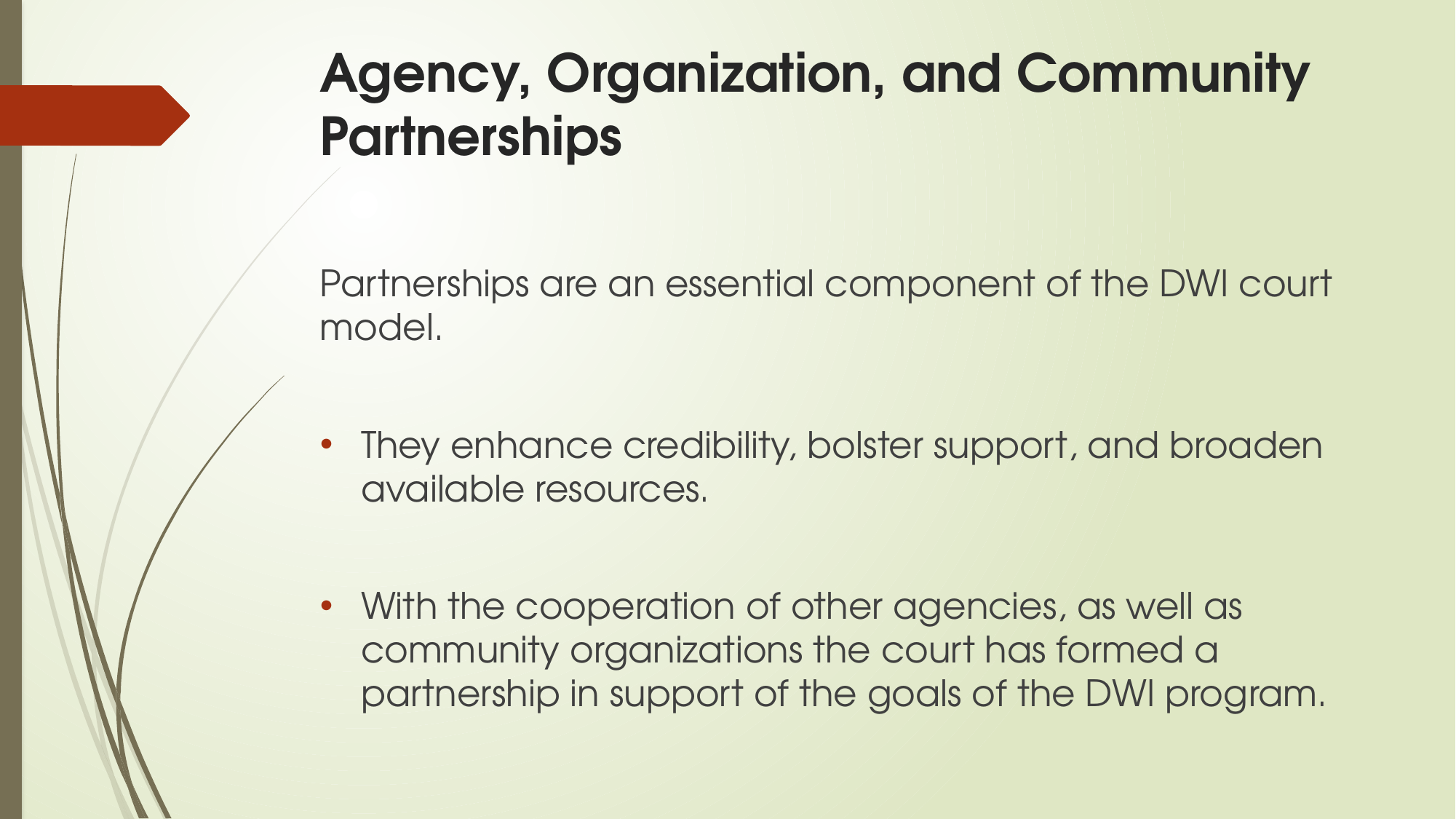

# Agency, Organization, and Community Partnerships
Partnerships are an essential component of the DWI court model.

They enhance credibility, bolster support, and broaden available resources.

With the cooperation of other agencies, as well as community organizations the court has formed a partnership in support of the goals of the DWI program.